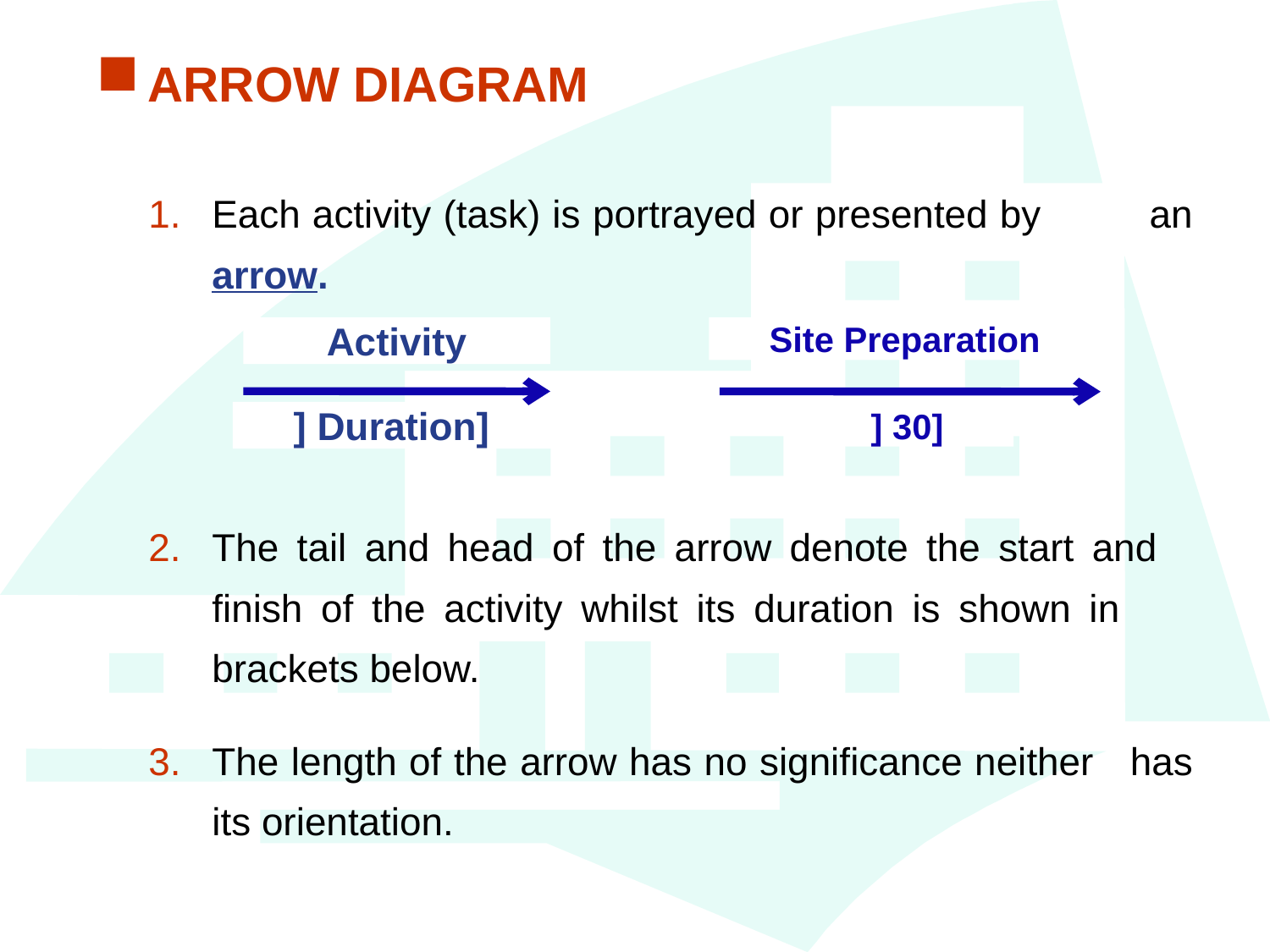

ARROW DIAGRAM
Each activity (task) is portrayed or presented by         an arrow.

The tail and head of the arrow denote the start and   finish of the activity whilst its duration is shown in     brackets below.

The length of the arrow has no significance neither   has its orientation.
Activity
] Duration]
Site Preparation
] 30]